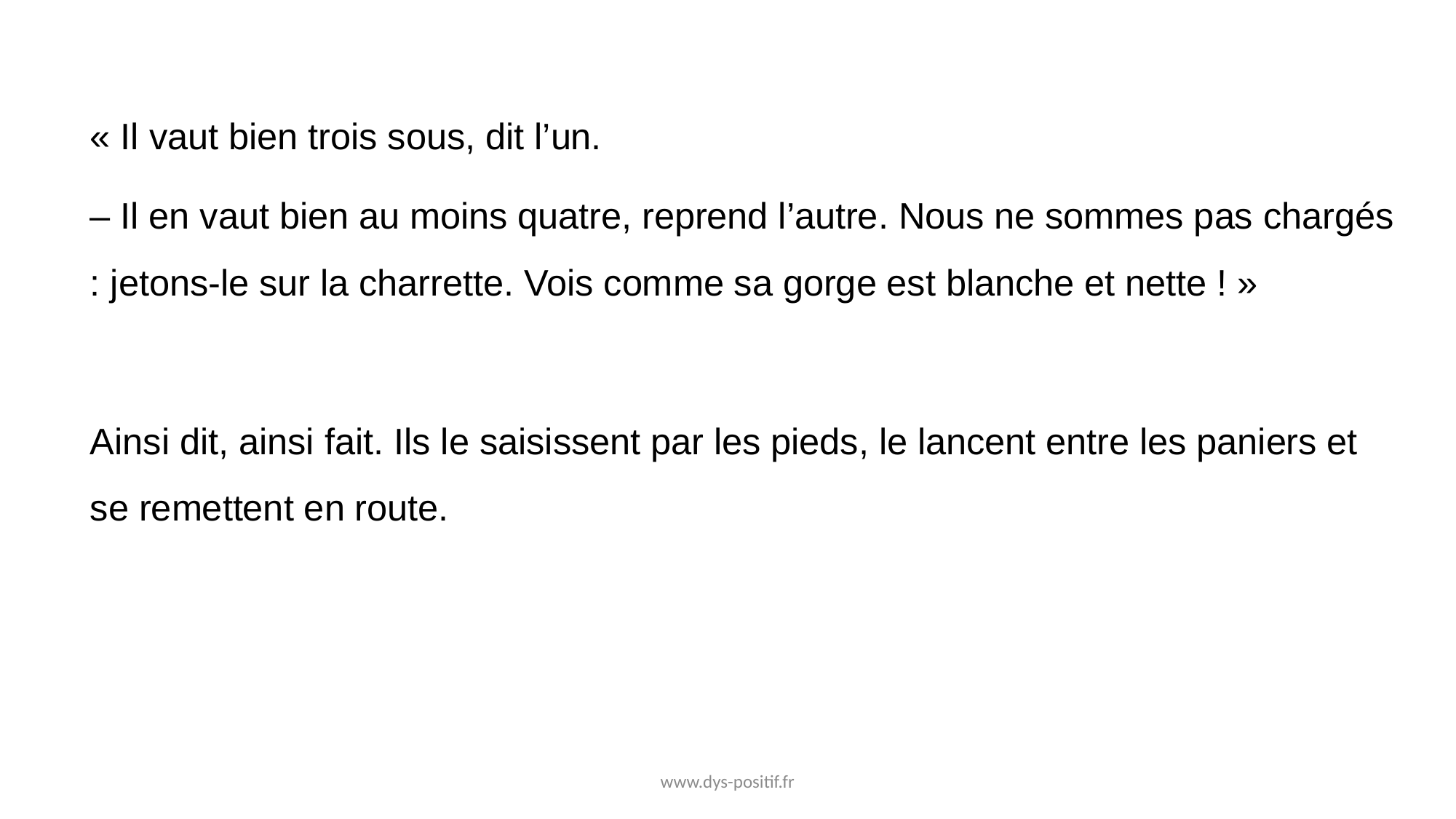

« Il vaut bien trois sous, dit l’un.
– Il en vaut bien au moins quatre, reprend l’autre. Nous ne sommes pas chargés : jetons-le sur la charrette. Vois comme sa gorge est blanche et nette ! »

Ainsi dit, ainsi fait. Ils le saisissent par les pieds, le lancent entre les paniers et se remettent en route.

www.dys-positif.fr